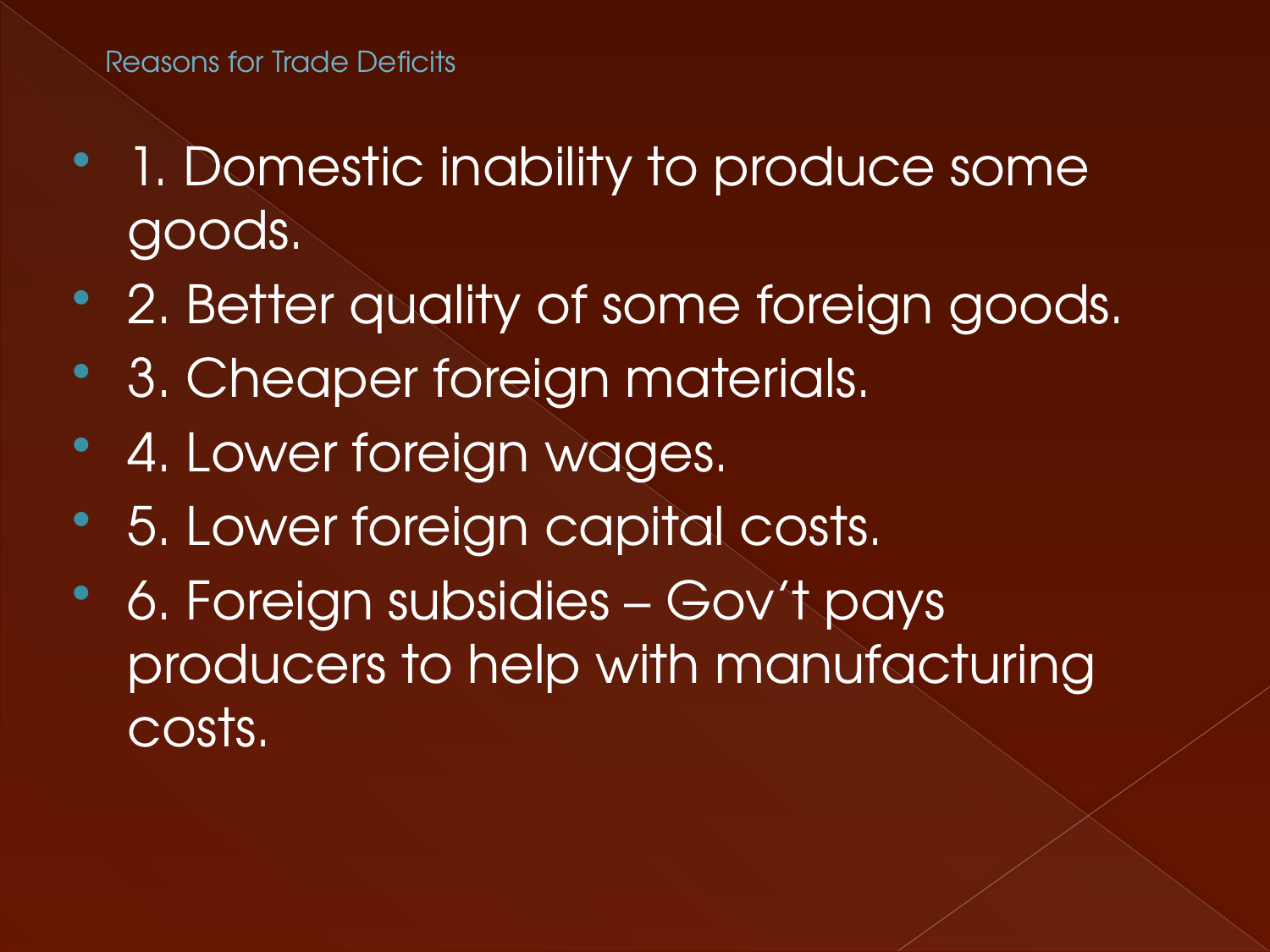

# Reasons for Trade Deficits
1. Domestic inability to produce some goods.
2. Better quality of some foreign goods.
3. Cheaper foreign materials.
4. Lower foreign wages.
5. Lower foreign capital costs.
6. Foreign subsidies – Gov’t pays producers to help with manufacturing costs.